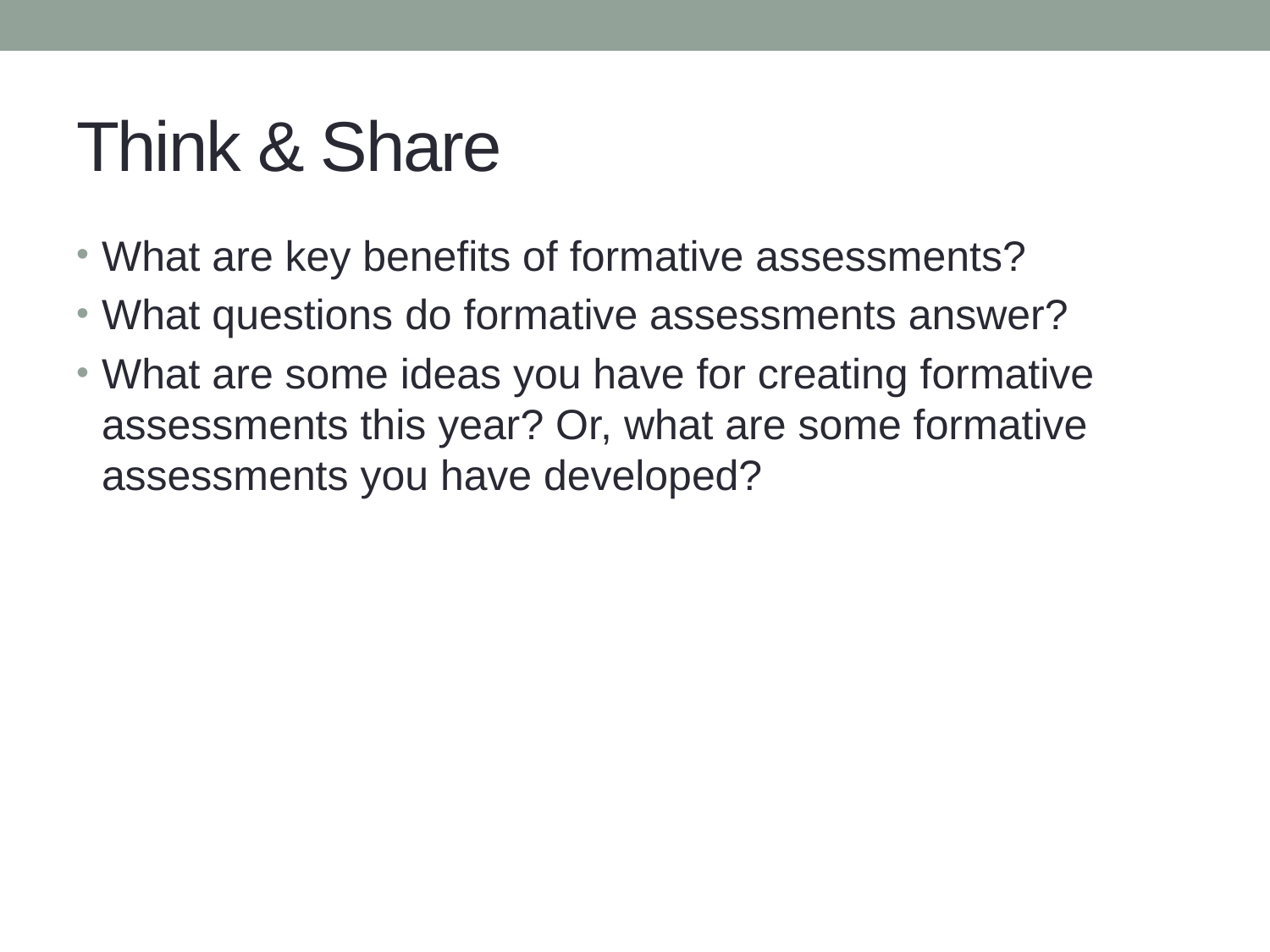

# Think & Share
What are key benefits of formative assessments?
What questions do formative assessments answer?
What are some ideas you have for creating formative assessments this year? Or, what are some formative assessments you have developed?